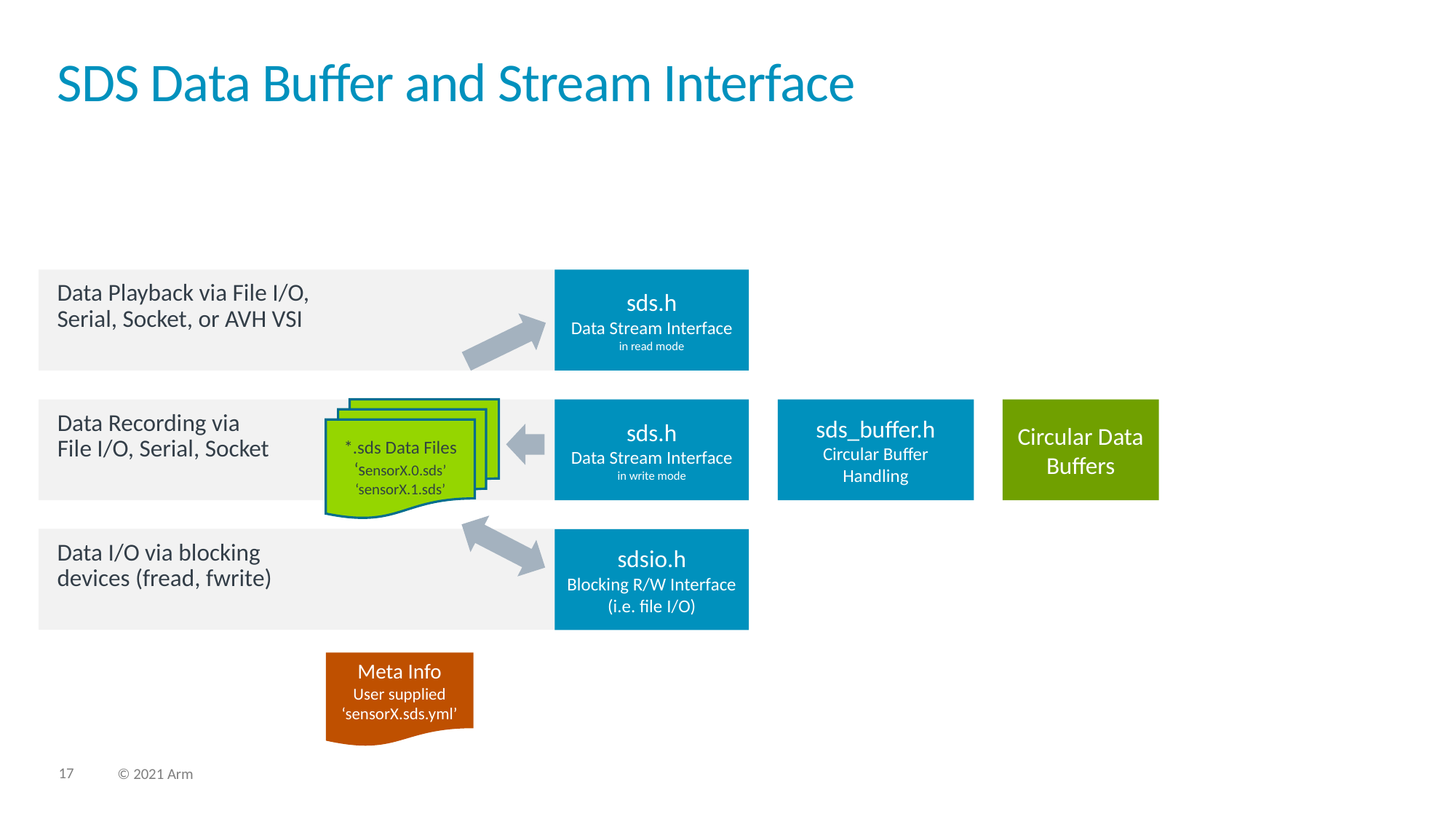

# SDS Data Buffer and Stream Interface

sds.h
Data Stream Interface
in read mode
Data Playback via File I/O,
Serial, Socket, or AVH VSI

*.sds Data Files
‘sensorX.0.sds’
‘sensorX.1.sds’
sds.h
Data Stream Interface
in write mode
sds_buffer.h
Circular Buffer Handling
Circular Data Buffers
Data Recording via
File I/O, Serial, Socket

sdsio.h
Blocking R/W Interface
(i.e. file I/O)
Data I/O via blocking devices (fread, fwrite)
Meta Info
User supplied
‘sensorX.sds.yml’